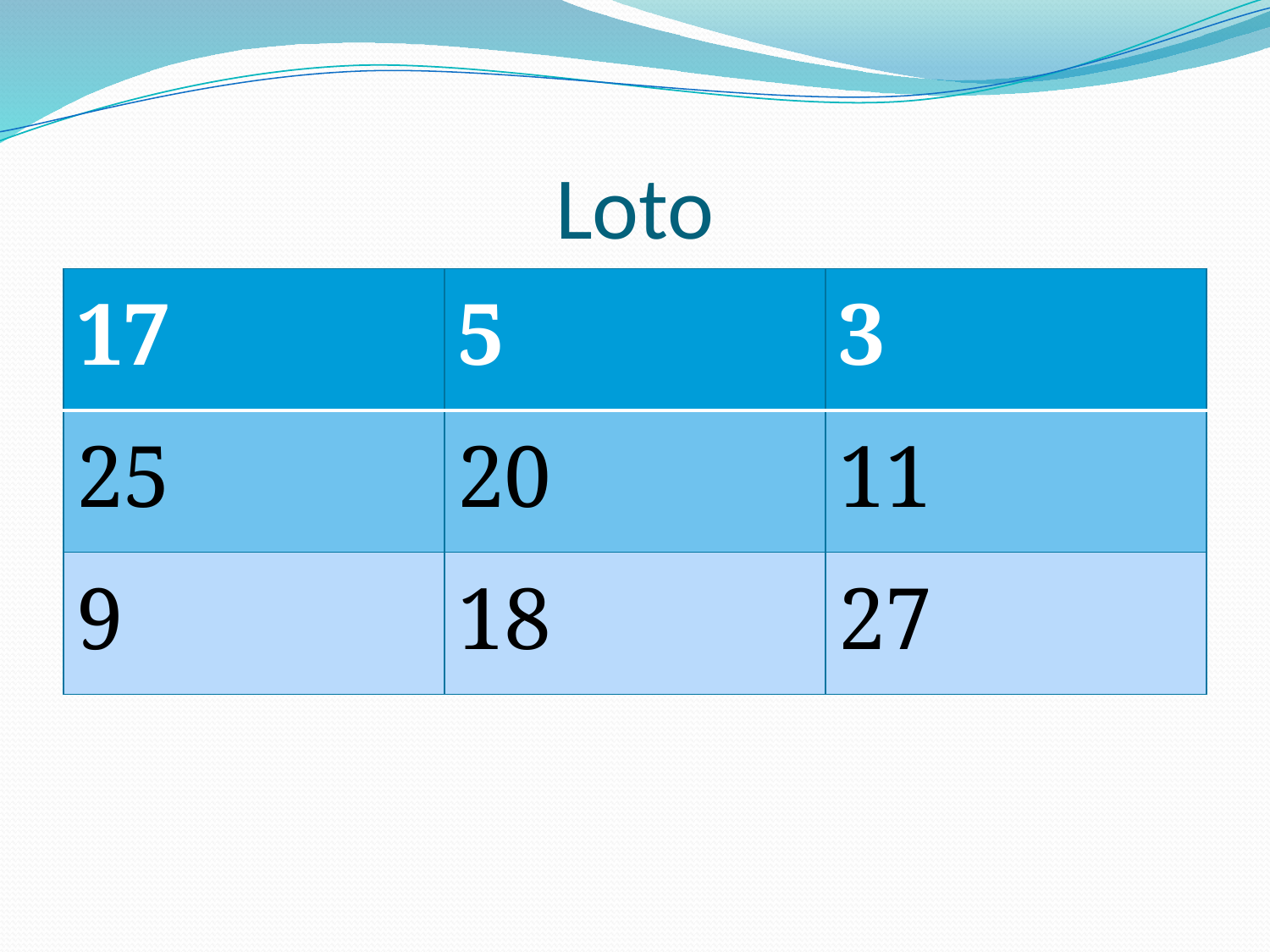

# Loto
| 17 | 5 | 3 |
| --- | --- | --- |
| 25 | 20 | 11 |
| 9 | 18 | 27 |